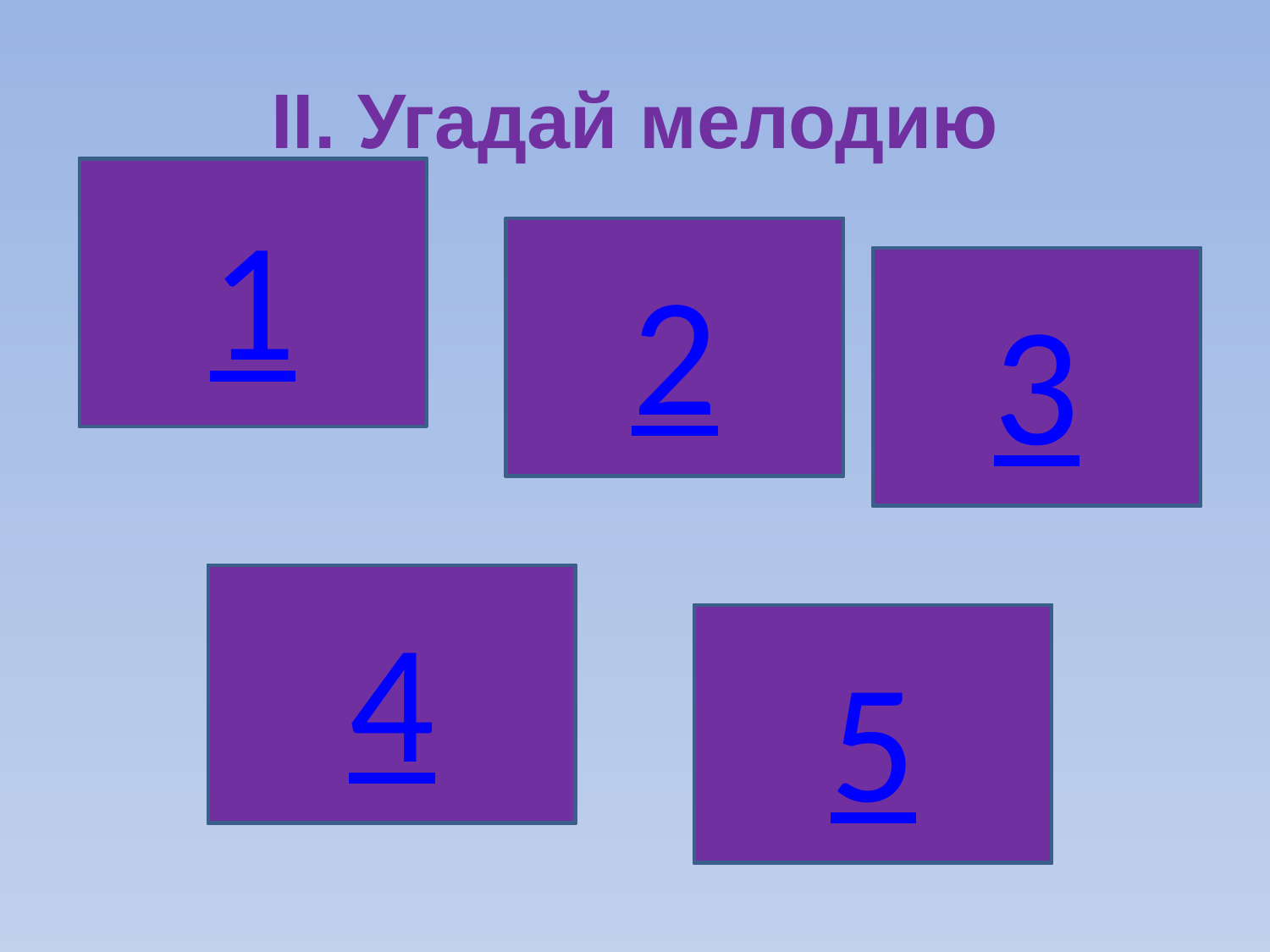

# II. Угадай мелодию
И.С.Бах Органная токката
1
1
И.С. Бах «Шутка»
2
2
Р. Штраус
« Так говорил Заратустра»
3
3
Э. Григ «Утро»
4
4
В. Моцарт Симфония № 40
5
5